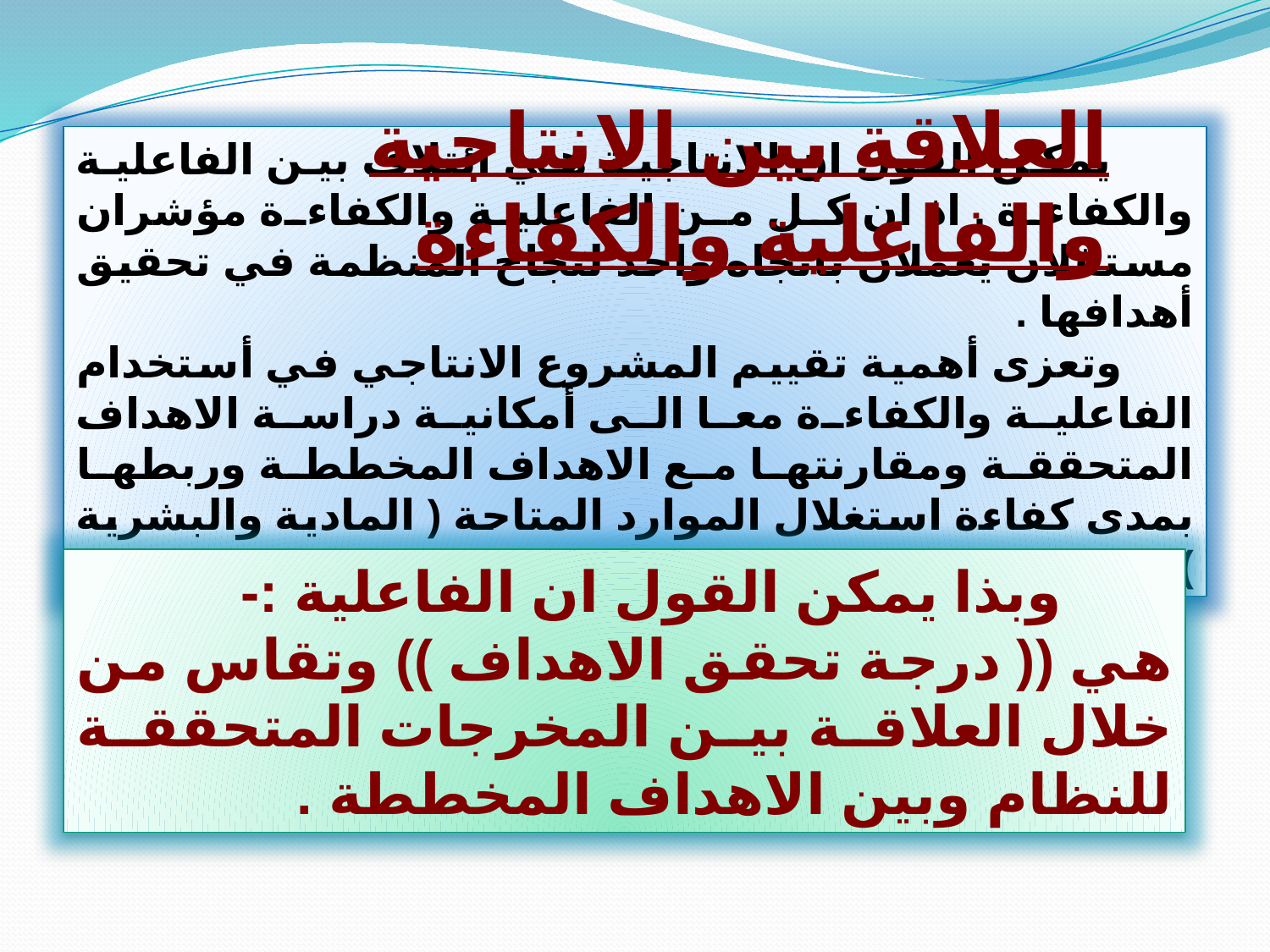

العلاقة بين الانتاجية والفاعلية والكفاءة
       يمكن القول ان الانتاجية هي ائتلاف بين الفاعلية والكفاءة , اذ ان كل من الفاعلية والكفاءة مؤشران مستقلان يعملان باتجاه واحد لنجاح المنظمة في تحقيق أهدافها .
      وتعزى أهمية تقييم المشروع الانتاجي في أستخدام الفاعلية والكفاءة معا الى أمكانية دراسة الاهداف المتحققة ومقارنتها مع الاهداف المخططة وربطها بمدى كفاءة استغلال الموارد المتاحة ( المادية والبشرية )  .
       وبذا يمكن القول ان الفاعلية :-
هي (( درجة تحقق الاهداف )) وتقاس من خلال العلاقة بين المخرجات المتحققة للنظام وبين الاهداف المخططة .